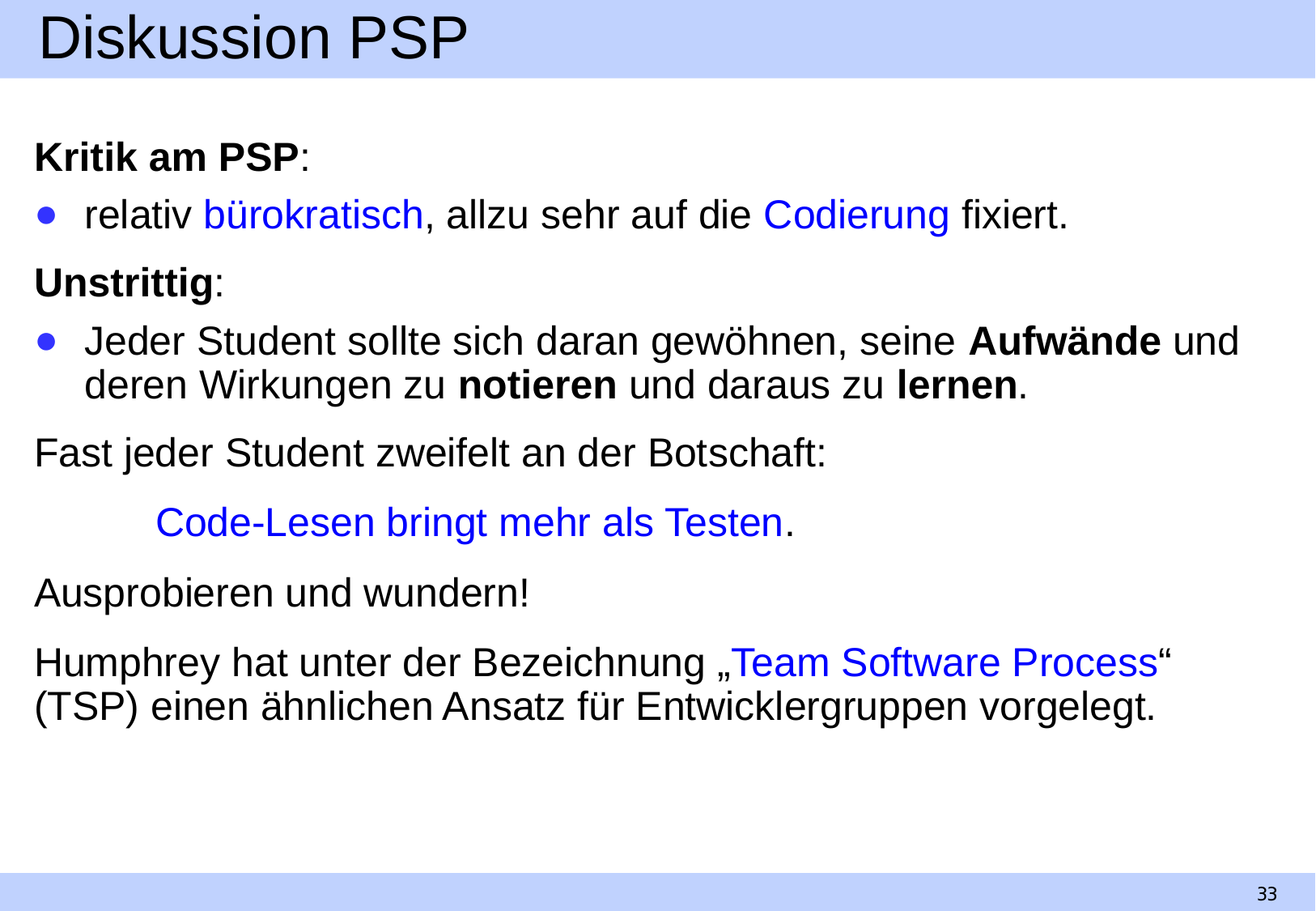

# Diskussion PSP
Kritik am PSP:
relativ bürokratisch, allzu sehr auf die Codierung fixiert.
Unstrittig:
Jeder Student sollte sich daran gewöhnen, seine Aufwände und deren Wirkungen zu notieren und daraus zu lernen.
Fast jeder Student zweifelt an der Botschaft:
	Code-Lesen bringt mehr als Testen.
Ausprobieren und wundern!
Humphrey hat unter der Bezeichnung „Team Software Process“ (TSP) einen ähnlichen Ansatz für Entwicklergruppen vorgelegt.

33